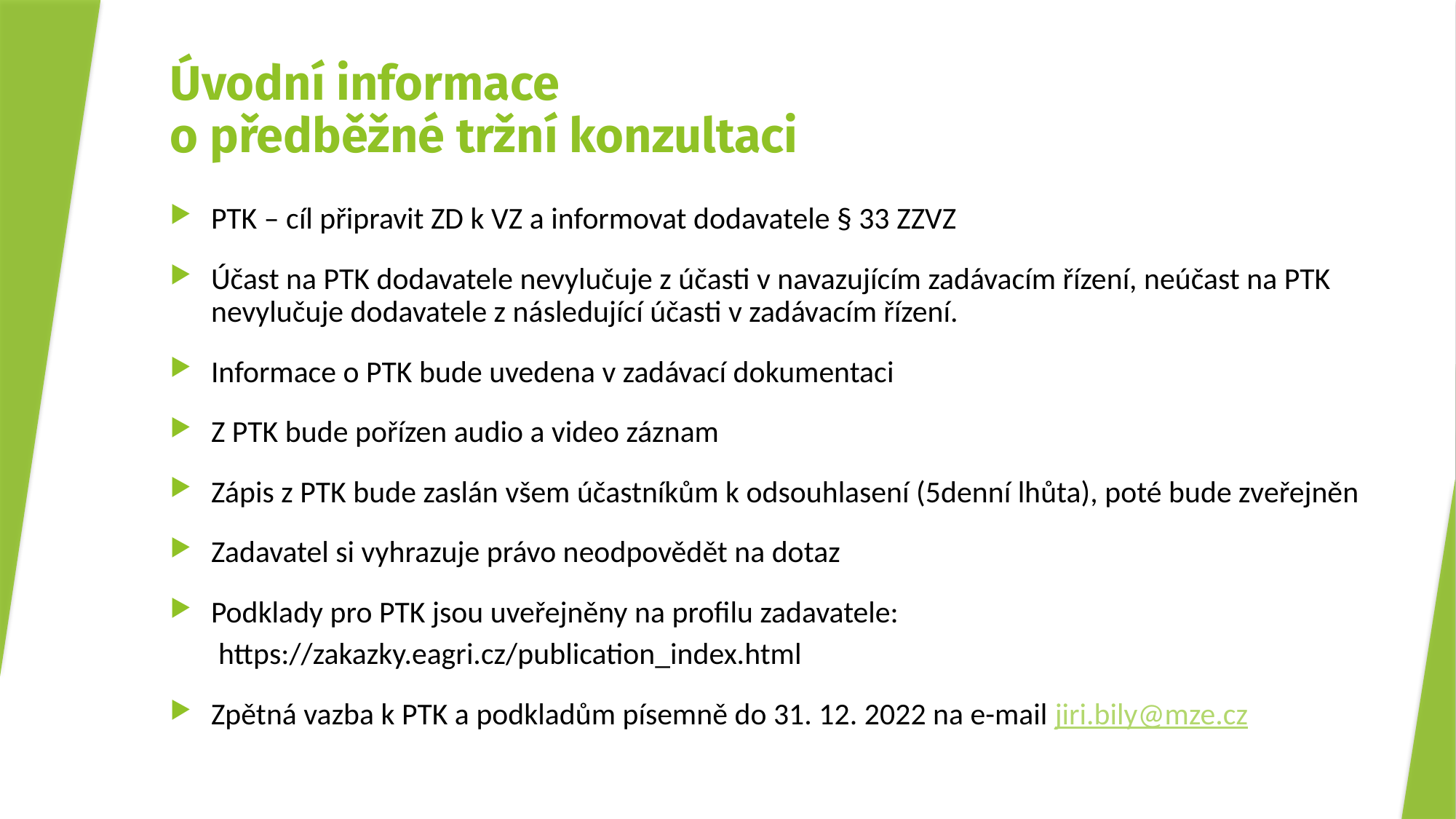

# Úvodní informace o předběžné tržní konzultaci
PTK – cíl připravit ZD k VZ a informovat dodavatele § 33 ZZVZ
Účast na PTK dodavatele nevylučuje z účasti v navazujícím zadávacím řízení, neúčast na PTK nevylučuje dodavatele z následující účasti v zadávacím řízení.
Informace o PTK bude uvedena v zadávací dokumentaci
Z PTK bude pořízen audio a video záznam
Zápis z PTK bude zaslán všem účastníkům k odsouhlasení (5denní lhůta), poté bude zveřejněn
Zadavatel si vyhrazuje právo neodpovědět na dotaz
Podklady pro PTK jsou uveřejněny na profilu zadavatele:
       https://zakazky.eagri.cz/publication_index.html
Zpětná vazba k PTK a podkladům písemně do 31. 12. 2022 na e-mail jiri.bily@mze.cz